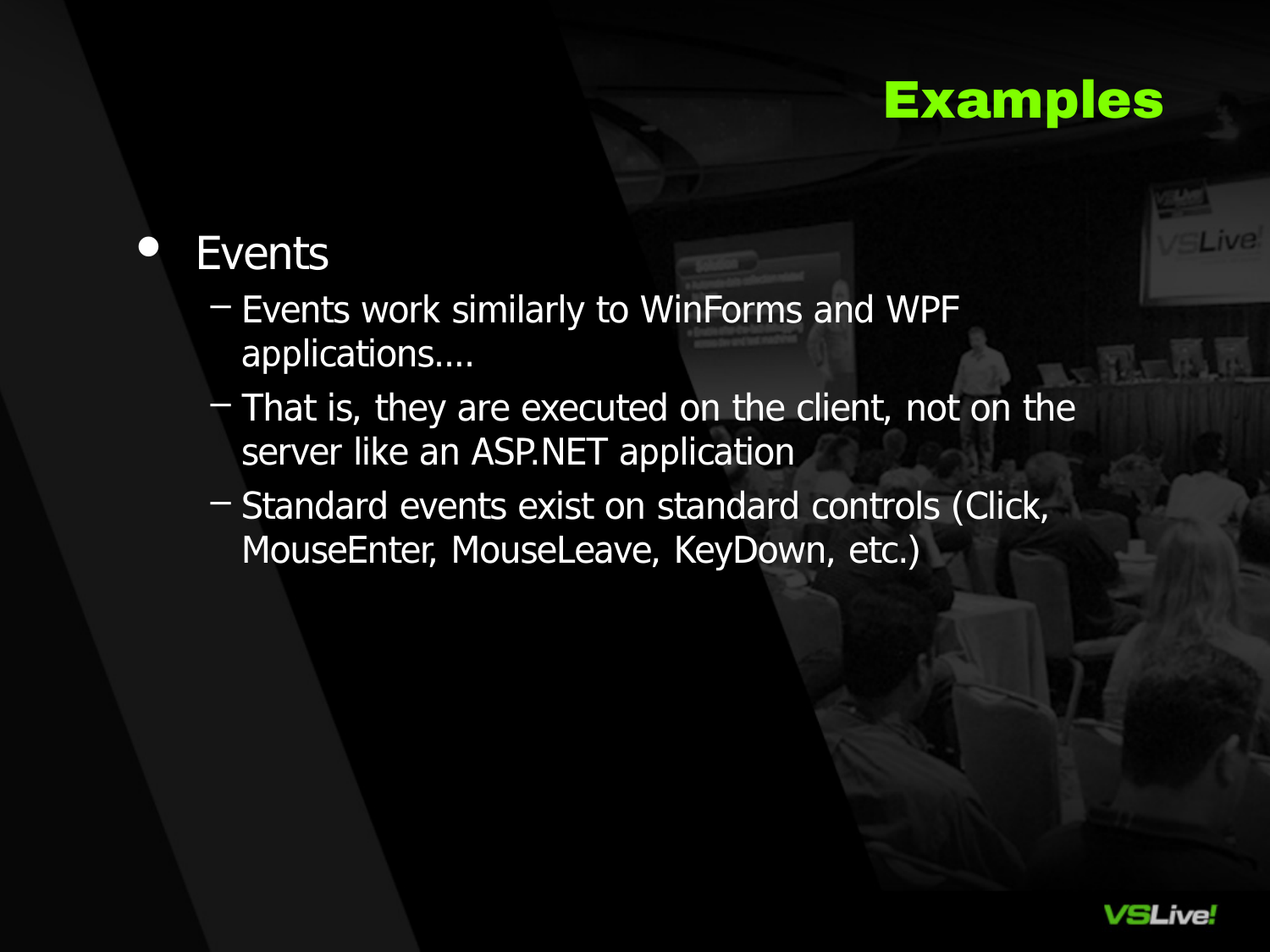

# Examples
Events
Events work similarly to WinForms and WPF applications….
That is, they are executed on the client, not on the server like an ASP.NET application
Standard events exist on standard controls (Click, MouseEnter, MouseLeave, KeyDown, etc.)